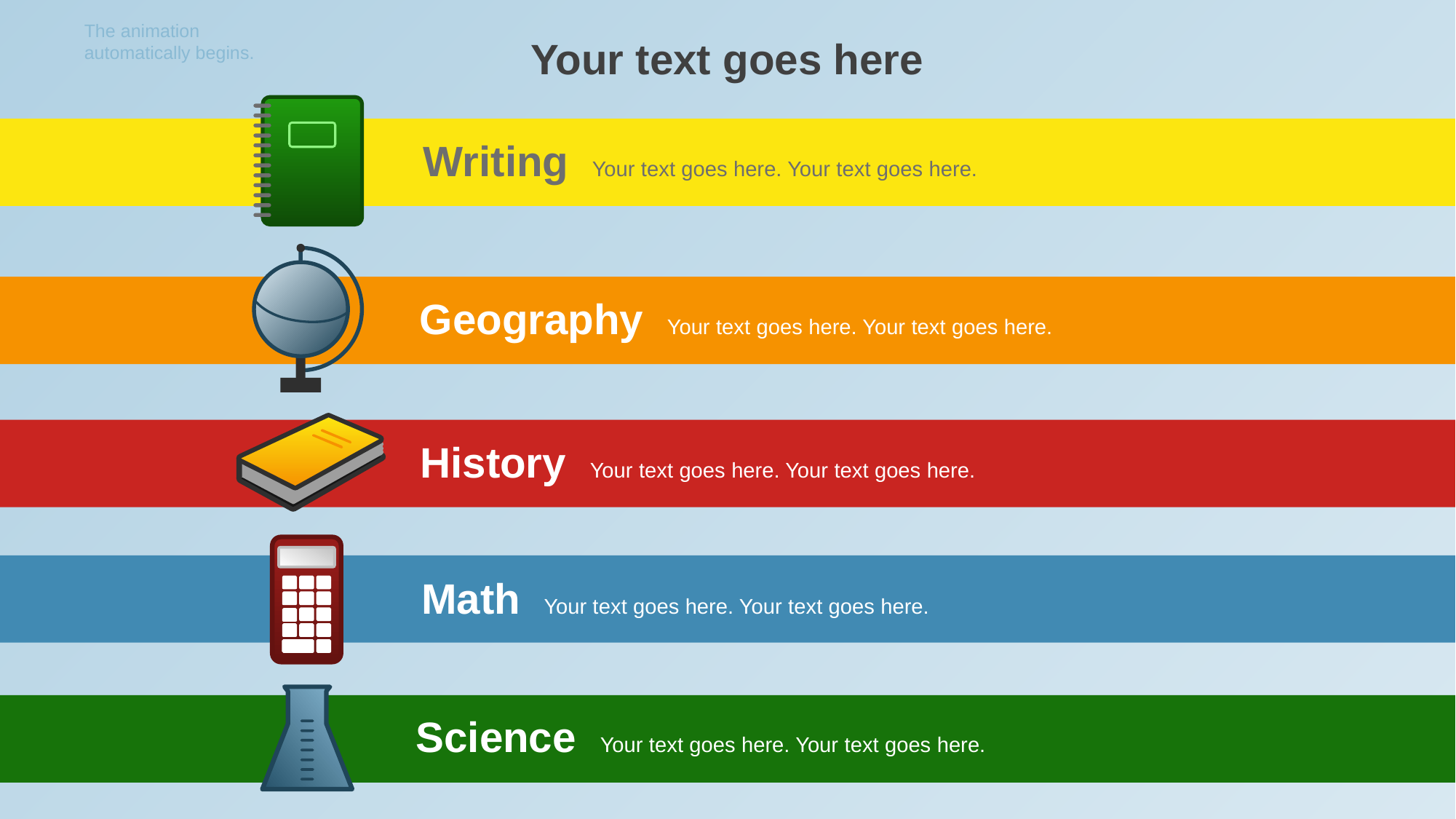

The animation
automatically begins.
Your text goes here

Writing  Your text goes here. Your text goes here.

Geography  Your text goes here. Your text goes here.

History  Your text goes here. Your text goes here.

Math  Your text goes here. Your text goes here.

Science  Your text goes here. Your text goes here.